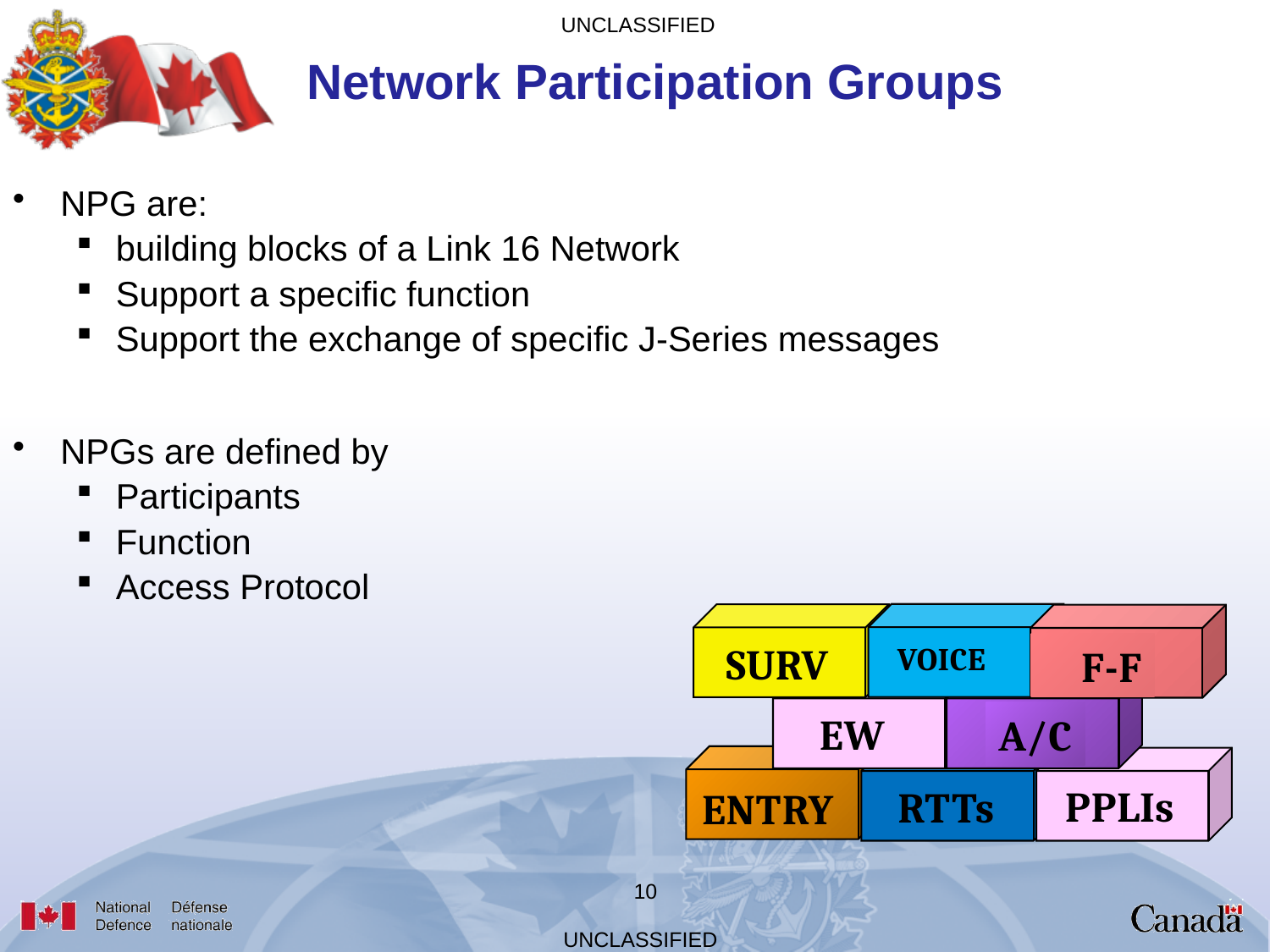

# Network Participation Groups
NPG are:
building blocks of a Link 16 Network
Support a specific function
Support the exchange of specific J-Series messages

NPGs are defined by
Participants
Function
Access Protocol

VOICE

SURV

    F-F

EW

A/C

ENTRY

RTTs

PPLIs